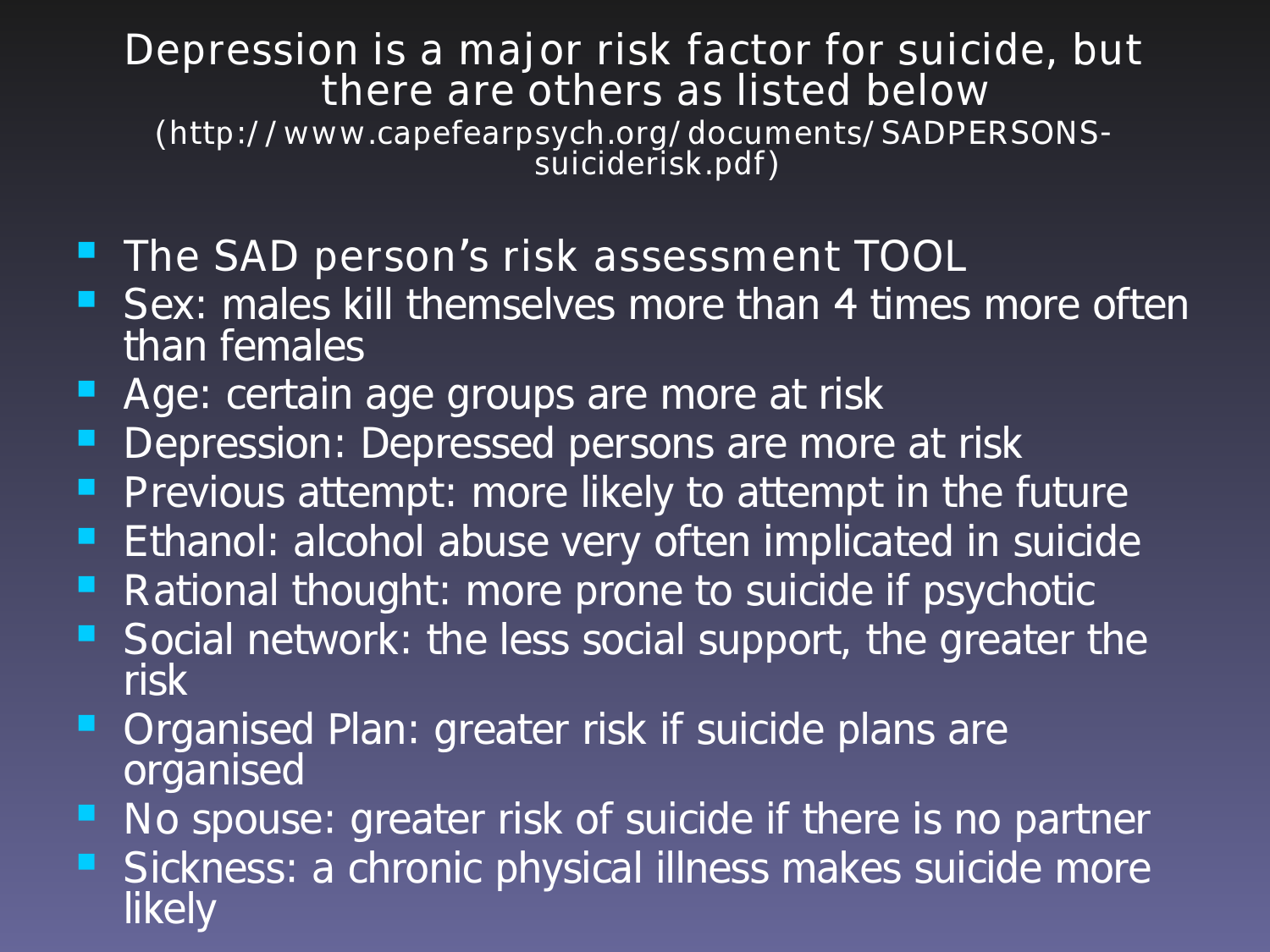

Depression is a major risk factor for suicide, but there are others as listed below
(http://www.capefearpsych.org/documents/SADPERSONS-suiciderisk.pdf)

The SAD person’s risk assessment TOOL
Sex: males kill themselves more than 4 times more often than females
Age: certain age groups are more at risk
Depression: Depressed persons are more at risk
Previous attempt: more likely to attempt in the future
Ethanol: alcohol abuse very often implicated in suicide
Rational thought: more prone to suicide if psychotic
Social network: the less social support, the greater the risk
Organised Plan: greater risk if suicide plans are organised
No spouse: greater risk of suicide if there is no partner
Sickness: a chronic physical illness makes suicide more likely